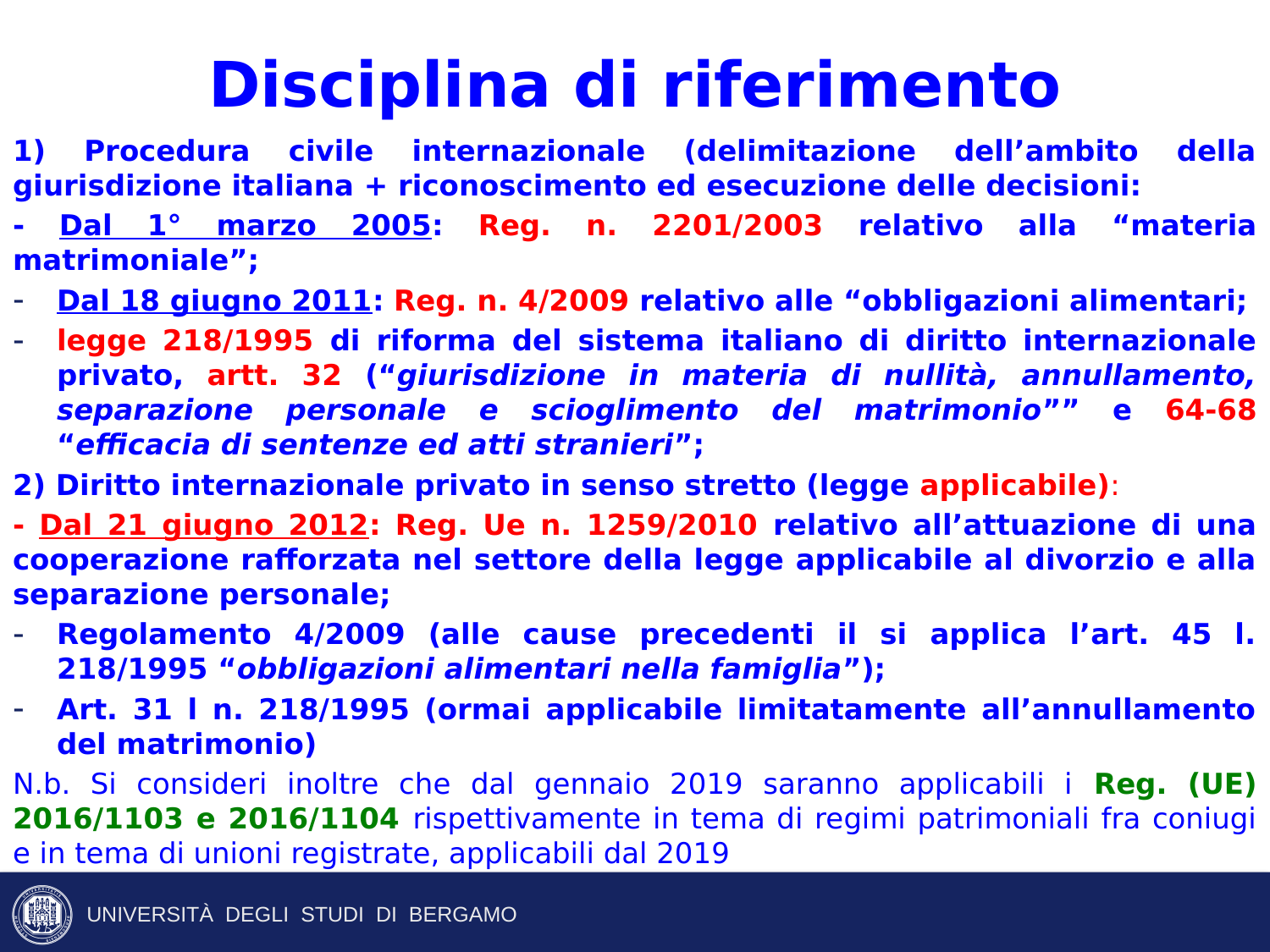

# Disciplina di riferimento
1) Procedura civile internazionale (delimitazione dell’ambito della giurisdizione italiana + riconoscimento ed esecuzione delle decisioni:
- Dal 1° marzo 2005: Reg. n. 2201/2003 relativo alla “materia matrimoniale”;
Dal 18 giugno 2011: Reg. n. 4/2009 relativo alle “obbligazioni alimentari;
legge 218/1995 di riforma del sistema italiano di diritto internazionale privato, artt. 32 (“giurisdizione in materia di nullità, annullamento, separazione personale e scioglimento del matrimonio”” e 64-68 “efficacia di sentenze ed atti stranieri”;
2) Diritto internazionale privato in senso stretto (legge applicabile):
- Dal 21 giugno 2012: Reg. Ue n. 1259/2010 relativo all’attuazione di una cooperazione rafforzata nel settore della legge applicabile al divorzio e alla separazione personale;
Regolamento 4/2009 (alle cause precedenti il si applica l’art. 45 l. 218/1995 “obbligazioni alimentari nella famiglia”);
Art. 31 l n. 218/1995 (ormai applicabile limitatamente all’annullamento del matrimonio)
N.b. Si consideri inoltre che dal gennaio 2019 saranno applicabili i Reg. (UE) 2016/1103 e 2016/1104 rispettivamente in tema di regimi patrimoniali fra coniugi e in tema di unioni registrate, applicabili dal 2019